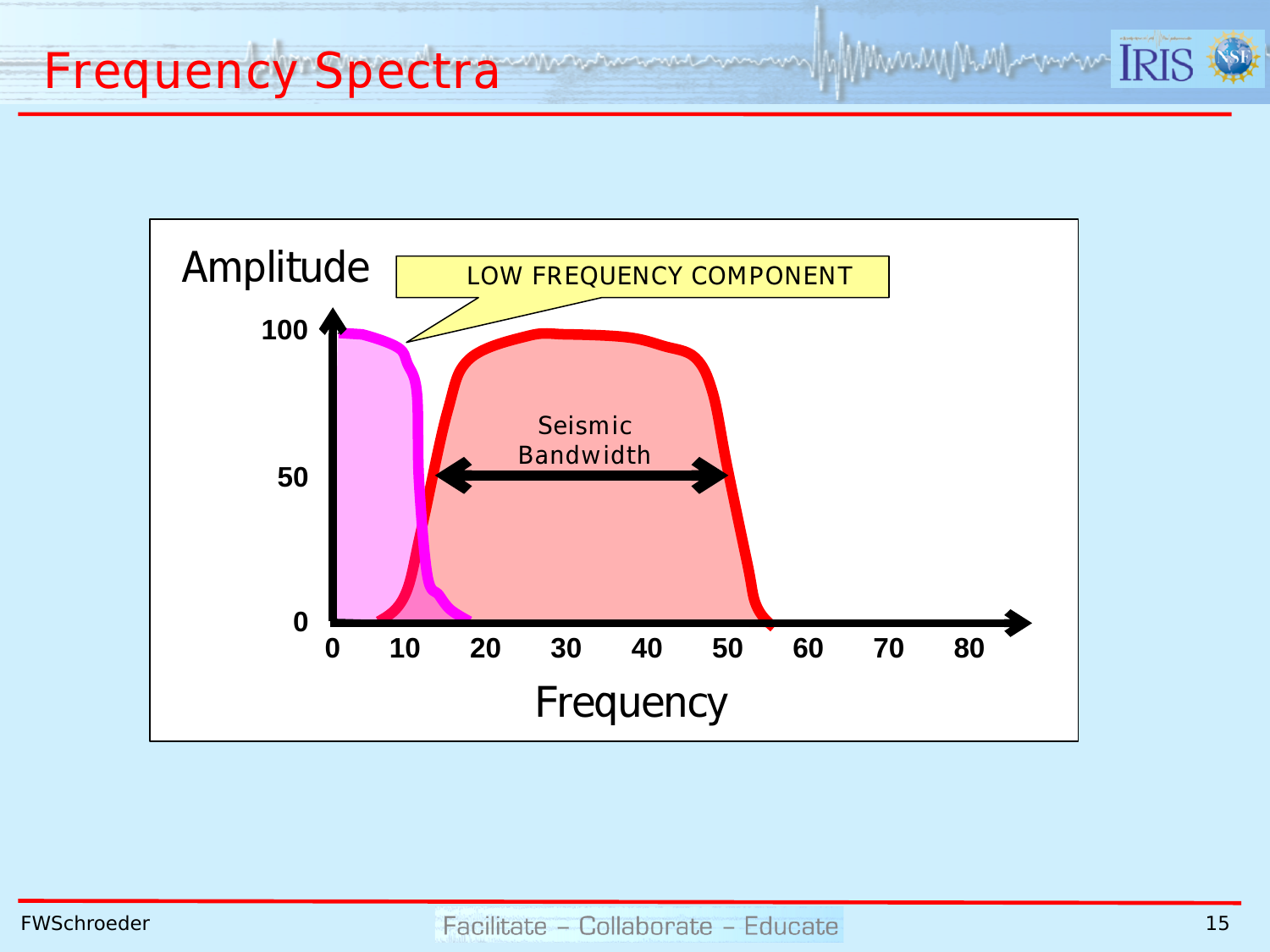

# Frequency Spectra

Amplitude
LOW FREQUENCY COMPONENT

100

Seismic
Bandwidth
50
0
0
10
20
30
40
50
60
70
80
Frequency